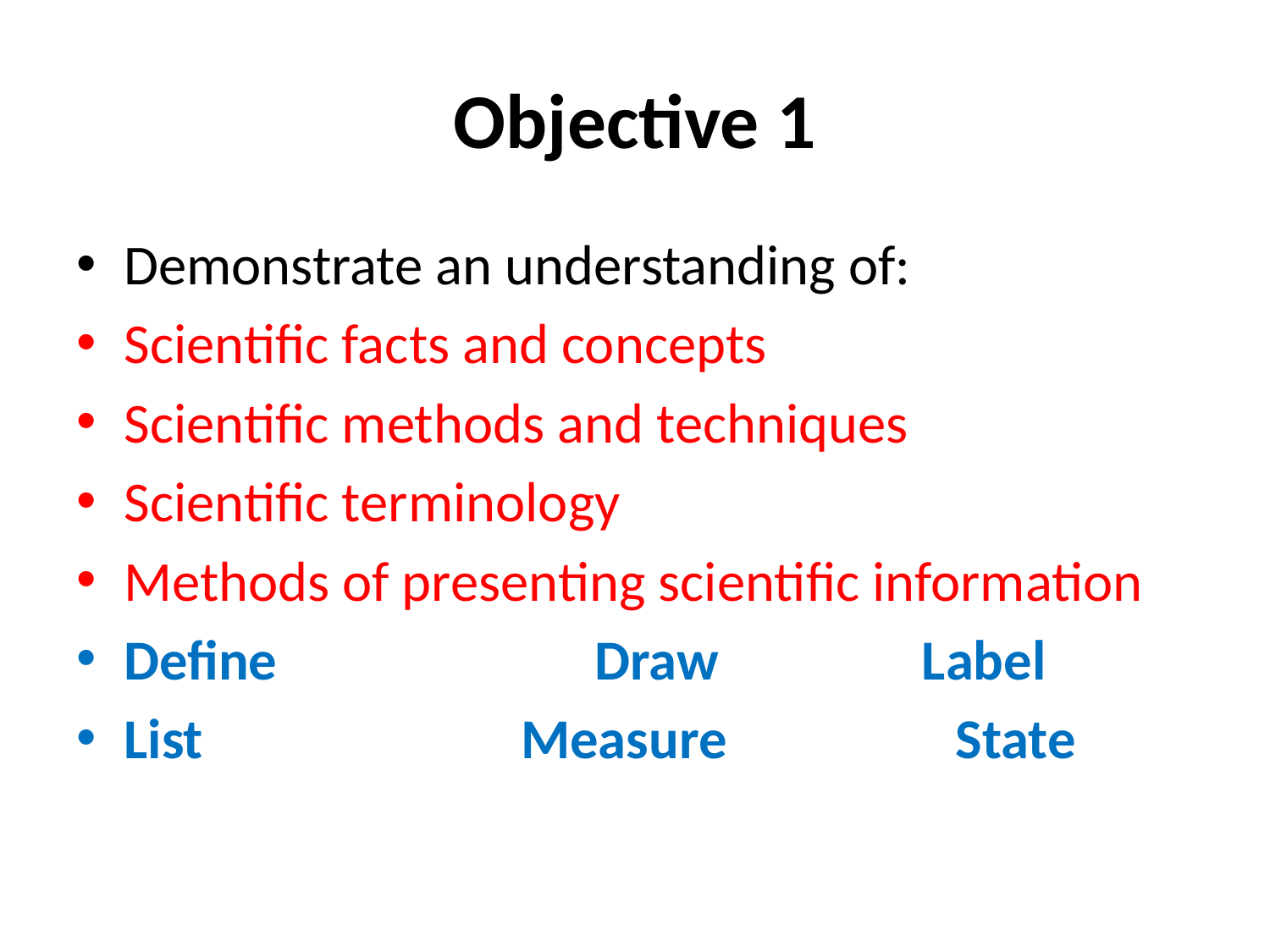

# Objective 1
Demonstrate an understanding of:
Scientific facts and concepts
Scientific methods and techniques
Scientific terminology
Methods of presenting scientific information
Define                         Draw                Label
List                         Measure                  State